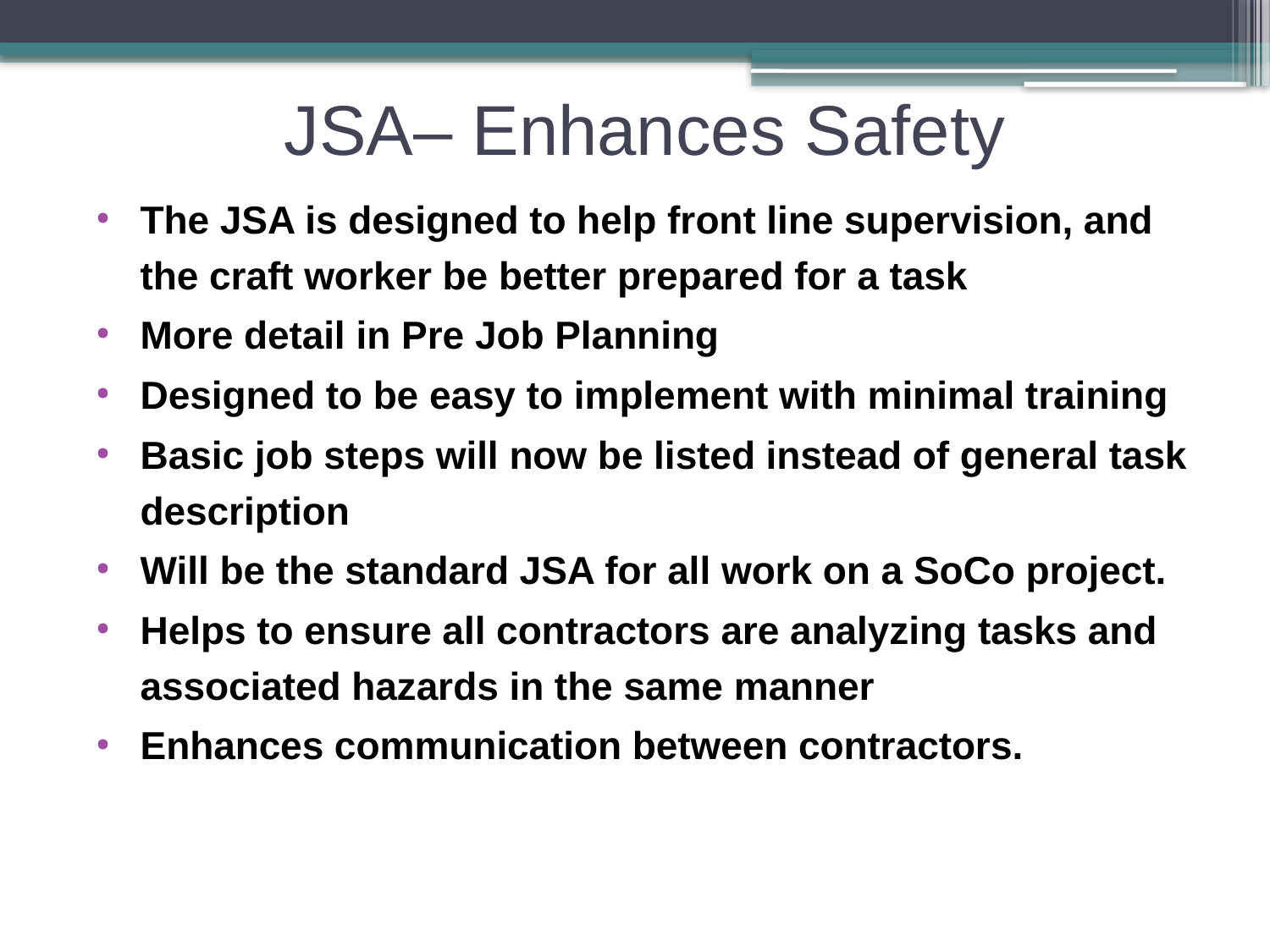

# JSA– Enhances Safety
The JSA is designed to help front line supervision, and the craft worker be better prepared for a task
More detail in Pre Job Planning
Designed to be easy to implement with minimal training
Basic job steps will now be listed instead of general task description
Will be the standard JSA for all work on a SoCo project.
Helps to ensure all contractors are analyzing tasks and associated hazards in the same manner
Enhances communication between contractors.